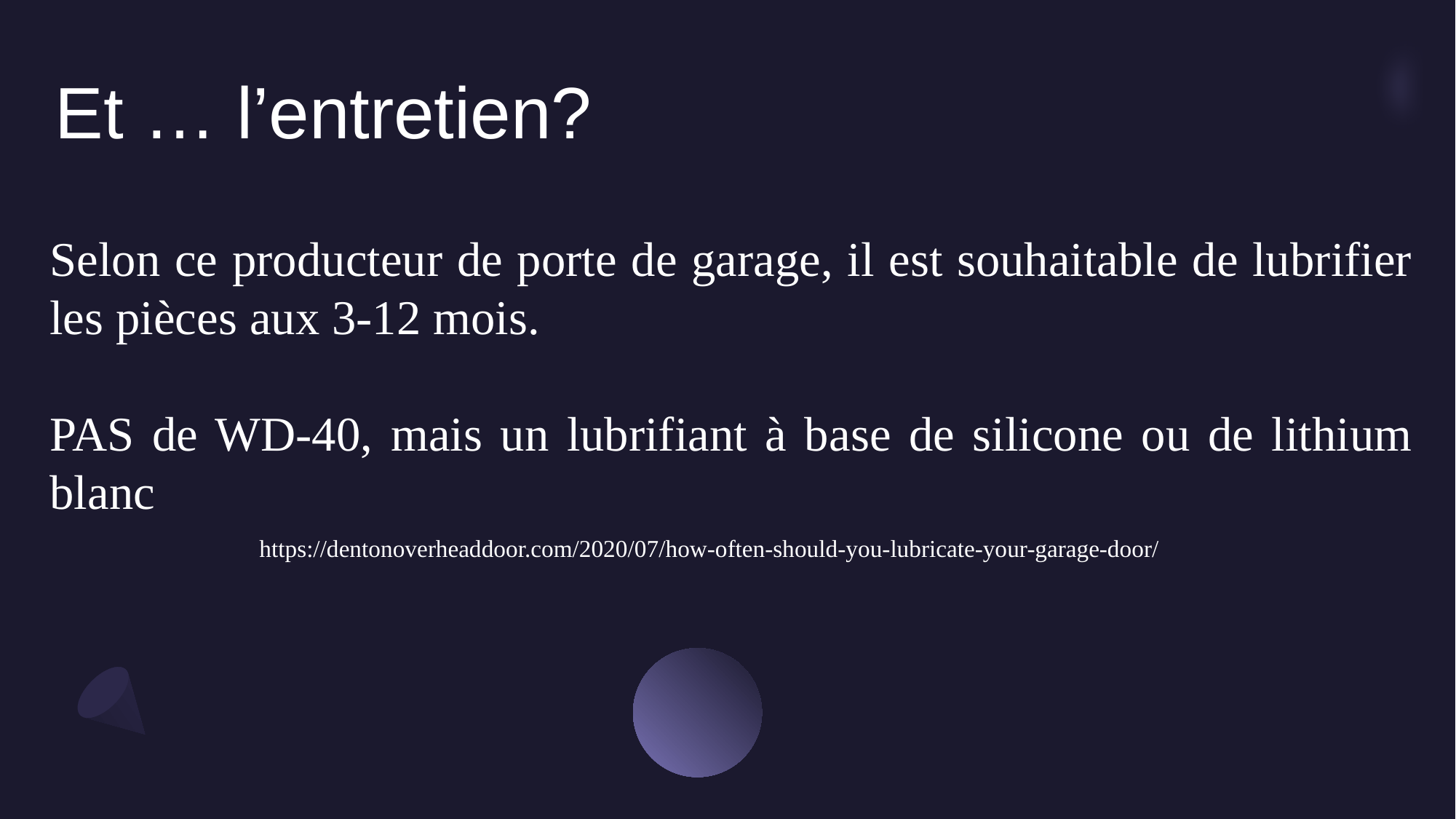

# Et … l’entretien?
Selon ce producteur de porte de garage, il est souhaitable de lubrifier les pièces aux 3-12 mois.

PAS de WD-40, mais un lubrifiant à base de silicone ou de lithium blanc
https://dentonoverheaddoor.com/2020/07/how-often-should-you-lubricate-your-garage-door/